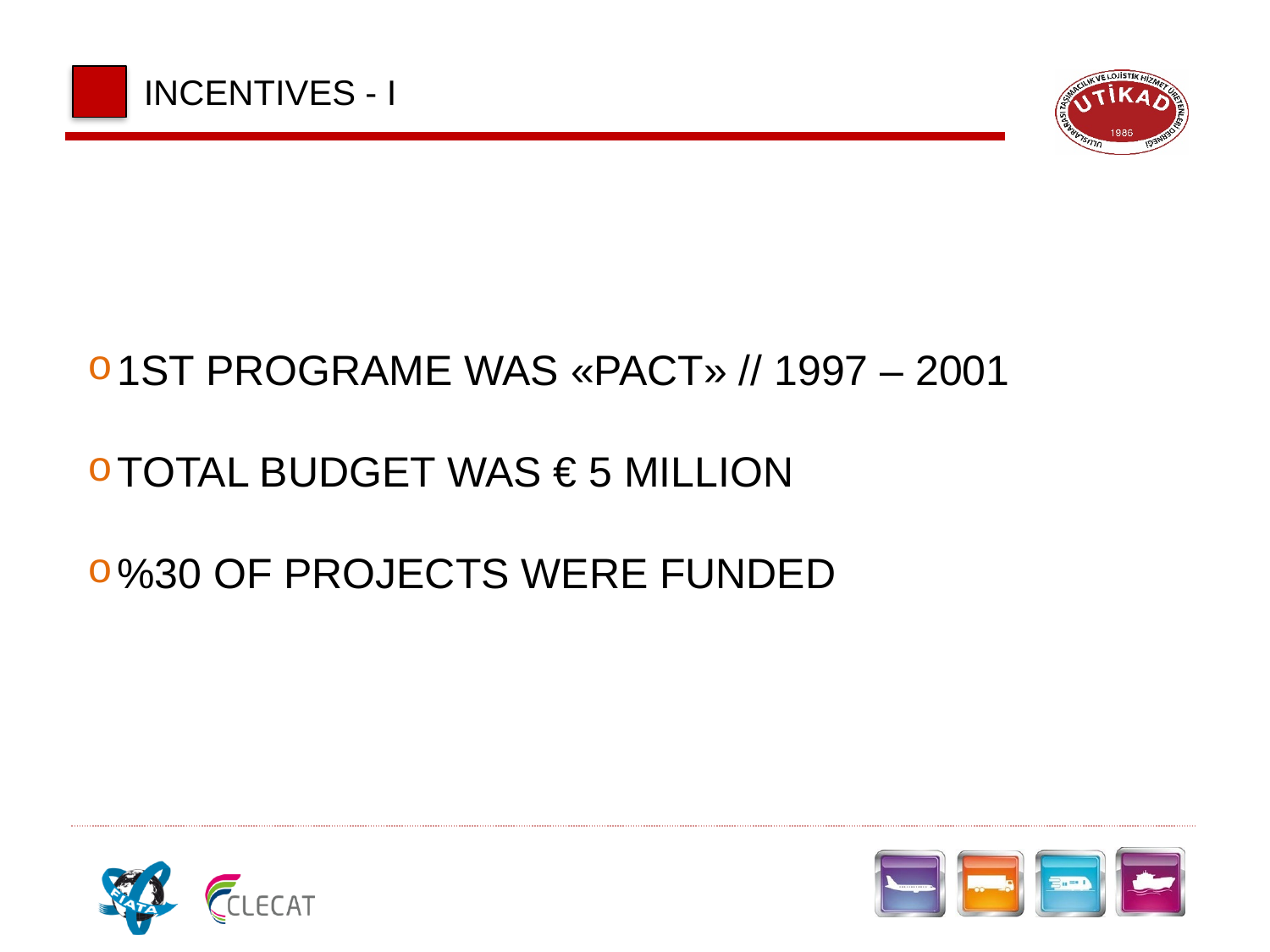

INCENTIVES - I
1ST PROGRAME WAS «PACT» // 1997 – 2001
TOTAL BUDGET WAS € 5 MILLION
%30 OF PROJECTS WERE FUNDED